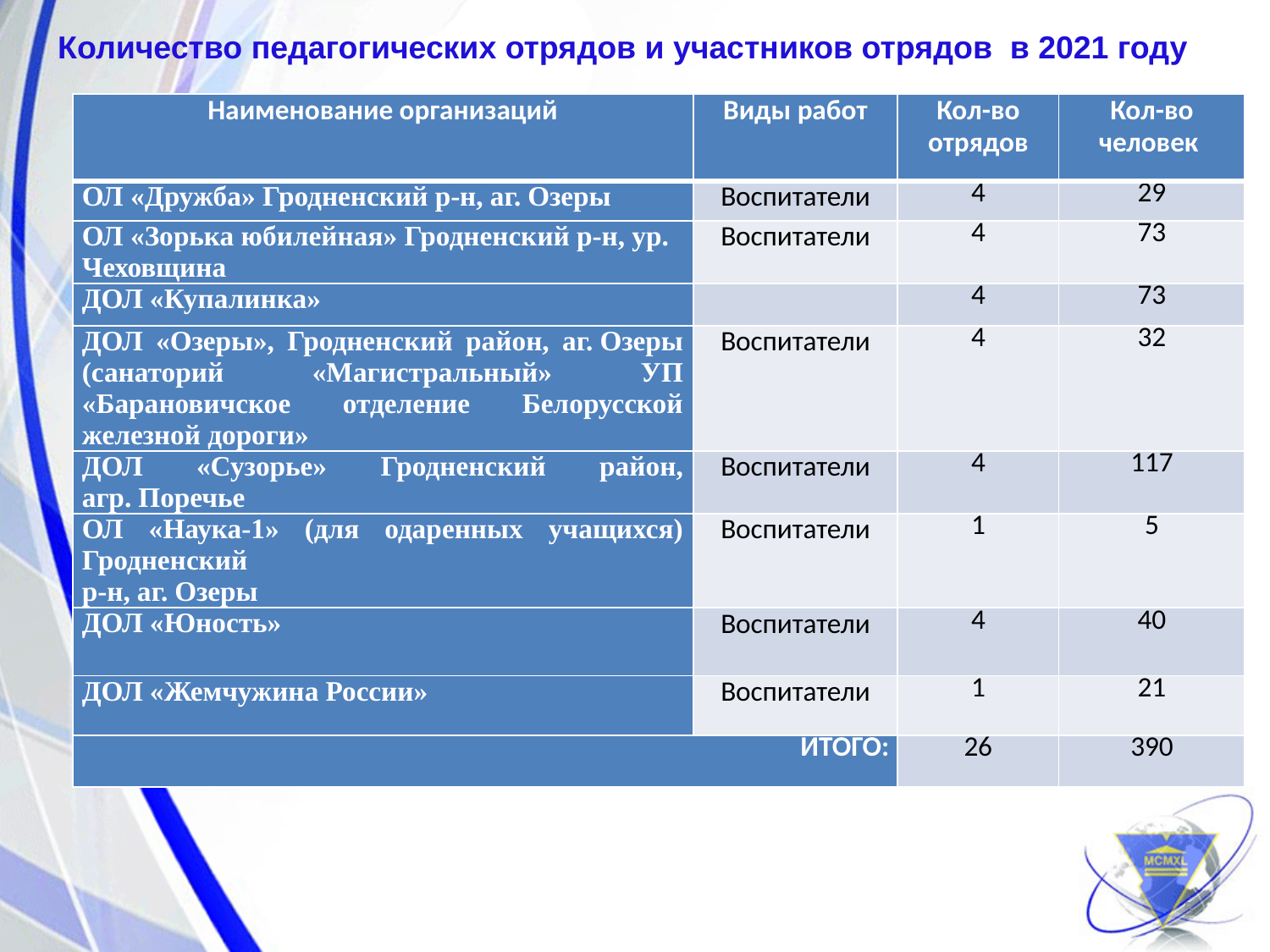

Количество педагогических отрядов и участников отрядов  в 2021 году
| Наименование организаций | Виды работ | Кол-во отрядов | Кол-во человек |
| --- | --- | --- | --- |
| ОЛ «Дружба» Гродненский р-н, аг. Озеры | Воспитатели | 4 | 29 |
| ОЛ «Зорька юбилейная» Гродненский р-н, ур. Чеховщина | Воспитатели | 4 | 73 |
| ДОЛ «Купалинка» |  | 4 | 73 |
| ДОЛ «Озеры», Гродненский район, аг. Озеры (санаторий «Магистральный» УП «Барановичское отделение Белорусской железной дороги» | Воспитатели | 4 | 32 |
| ДОЛ «Сузорье» Гродненский район, агр. Поречье | Воспитатели | 4 | 117 |
| ОЛ «Наука-1» (для одаренных учащихся) Гродненский р-н, аг. Озеры | Воспитатели | 1 | 5 |
| ДОЛ «Юность» | Воспитатели | 4 | 40 |
| ДОЛ «Жемчужина России» | Воспитатели | 1 | 21 |
| ИТОГО: |  | 26 | 390 |
5